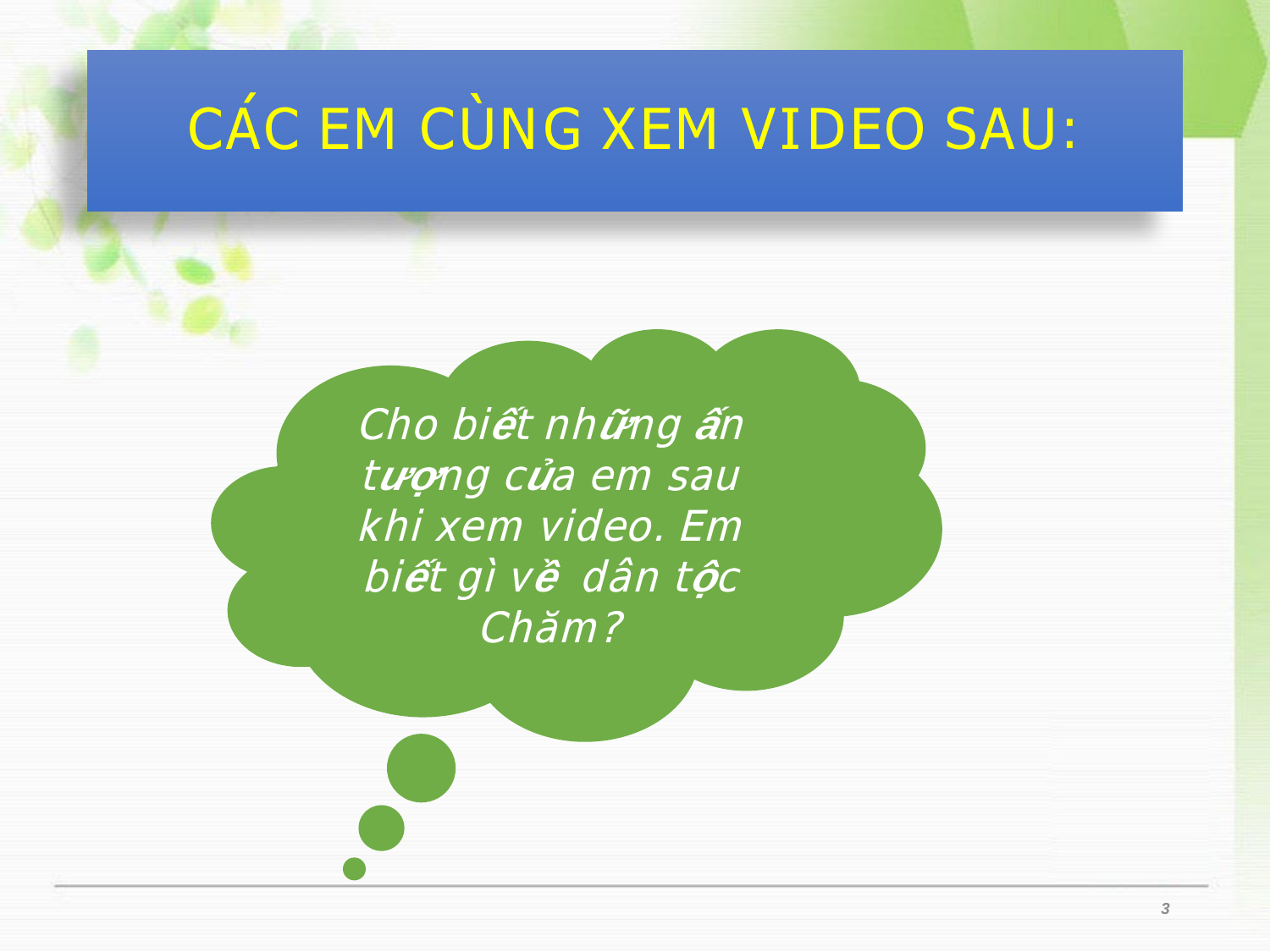

# CÁC EM CÙNG XEM VIDEO SAU:

Cho biết những ấn tượng của em sau khi xem video. Em biết gì về  dân tộc Chăm?
3